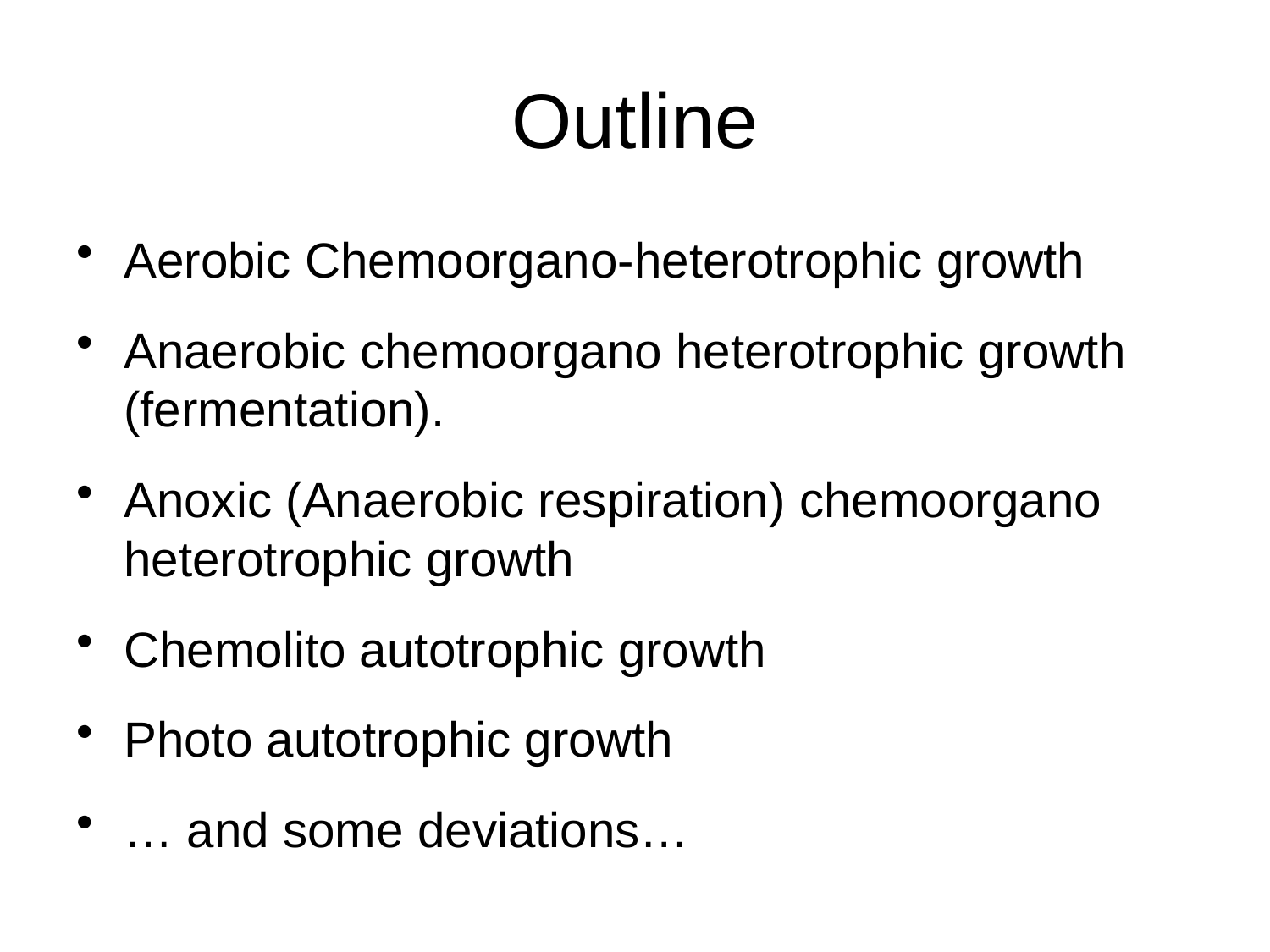

# Outline
Aerobic Chemoorgano-heterotrophic growth
Anaerobic chemoorgano heterotrophic growth (fermentation).
Anoxic (Anaerobic respiration) chemoorgano heterotrophic growth
Chemolito autotrophic growth
Photo autotrophic growth
… and some deviations…